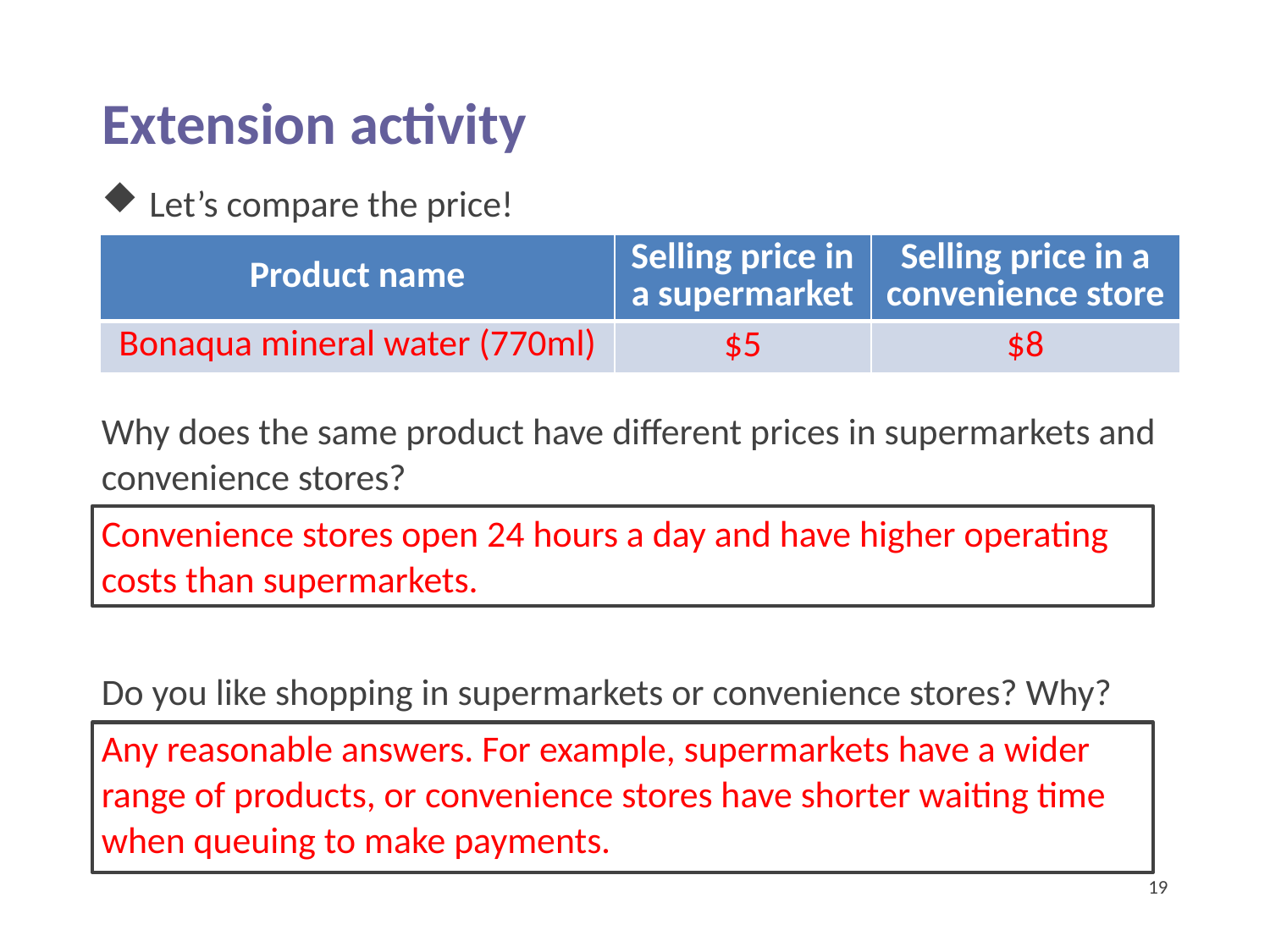

Extension activity
Let’s compare the price!
| Product name | Selling price in a supermarket | Selling price in a convenience store |
| --- | --- | --- |
| Bonaqua mineral water (770ml) | $5 | $8 |
Why does the same product have different prices in supermarkets and convenience stores?
Convenience stores open 24 hours a day and have higher operating costs than supermarkets.

Do you like shopping in supermarkets or convenience stores? Why?
Any reasonable answers. For example, supermarkets have a wider range of products, or convenience stores have shorter waiting time when queuing to make payments.

19